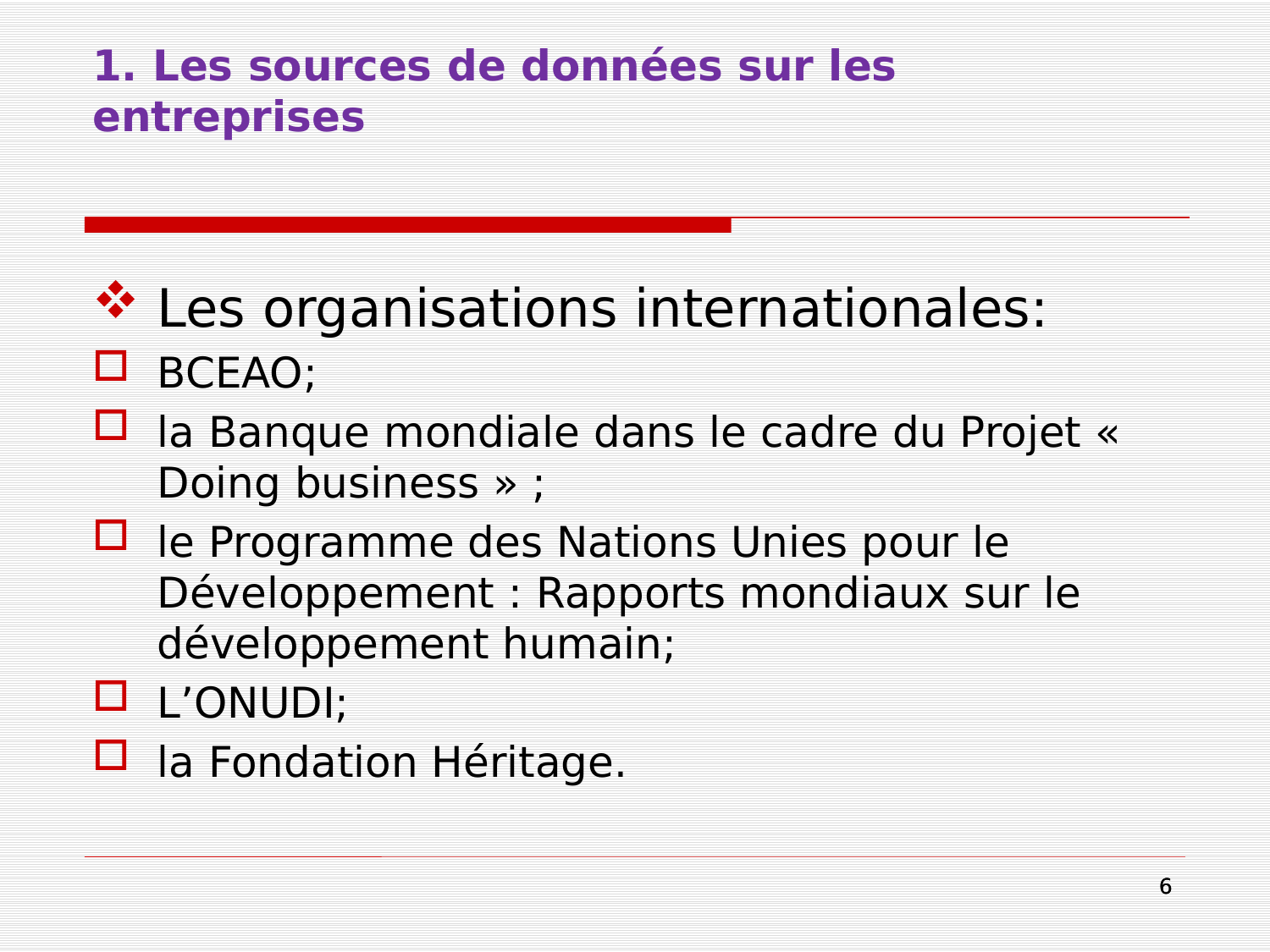

# 1. Les sources de données sur les entreprises
Les organisations internationales:
BCEAO;
la Banque mondiale dans le cadre du Projet « Doing business » ;
le Programme des Nations Unies pour le Développement : Rapports mondiaux sur le développement humain;
L’ONUDI;
la Fondation Héritage.

6
6